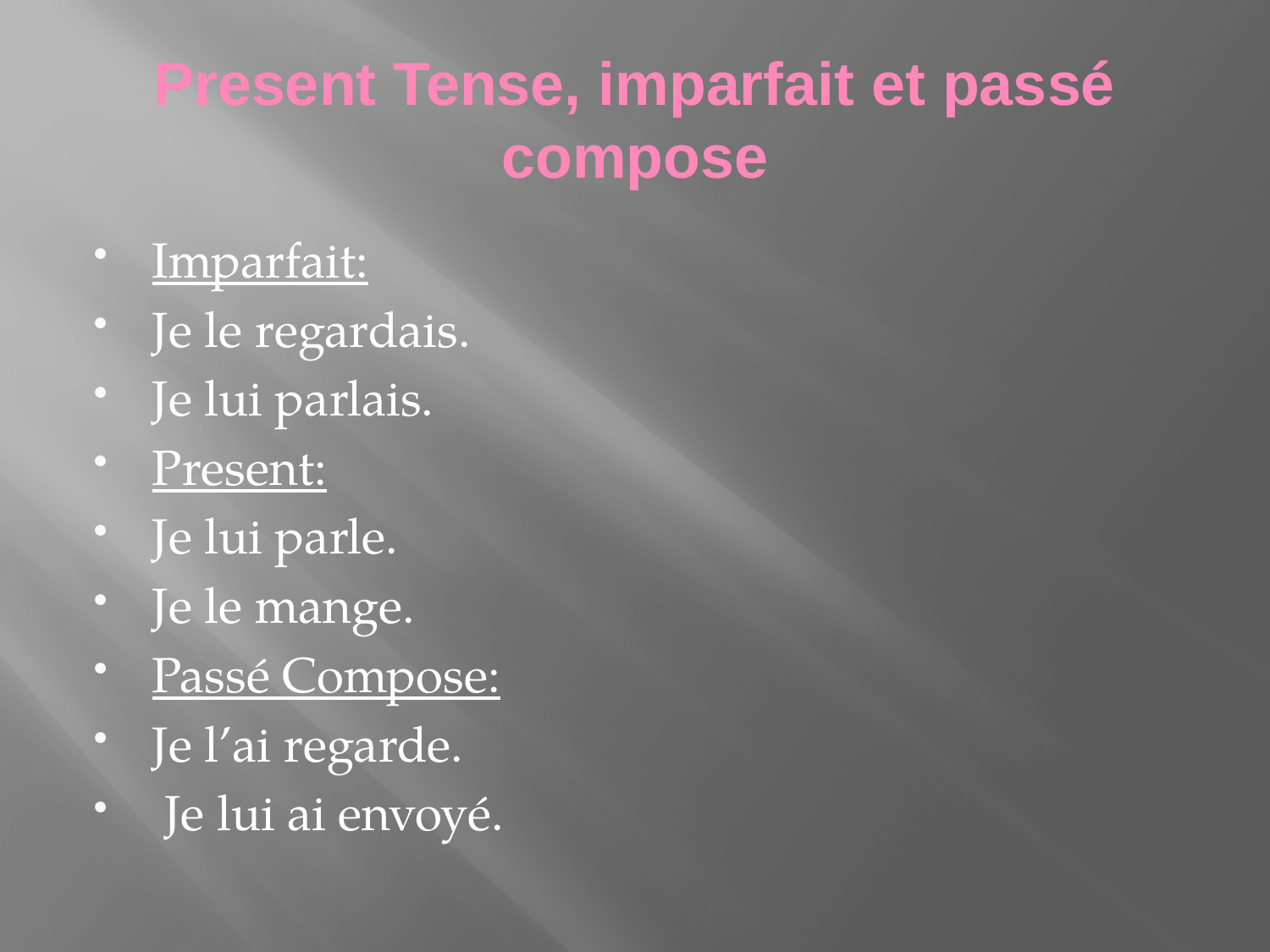

# Present Tense, imparfait et passé compose
Imparfait:
Je le regardais.
Je lui parlais.
Present:
Je lui parle.
Je le mange.
Passé Compose:
Je l’ai regarde.
 Je lui ai envoyé.